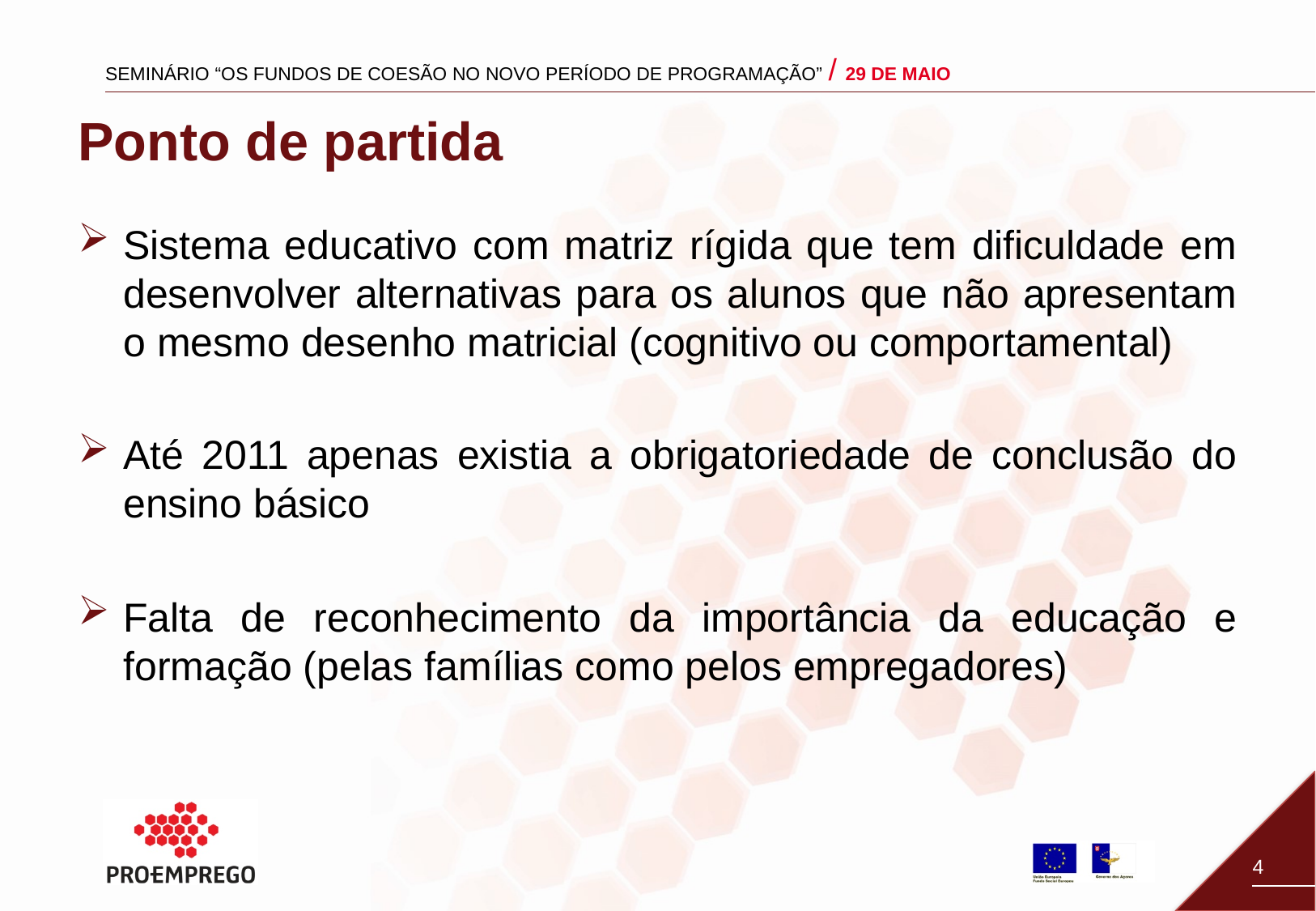

# Ponto de partida
Sistema educativo com matriz rígida que tem dificuldade em desenvolver alternativas para os alunos que não apresentam o mesmo desenho matricial (cognitivo ou comportamental)

Até 2011 apenas existia a obrigatoriedade de conclusão do ensino básico

Falta de reconhecimento da importância da educação e formação (pelas famílias como pelos empregadores)